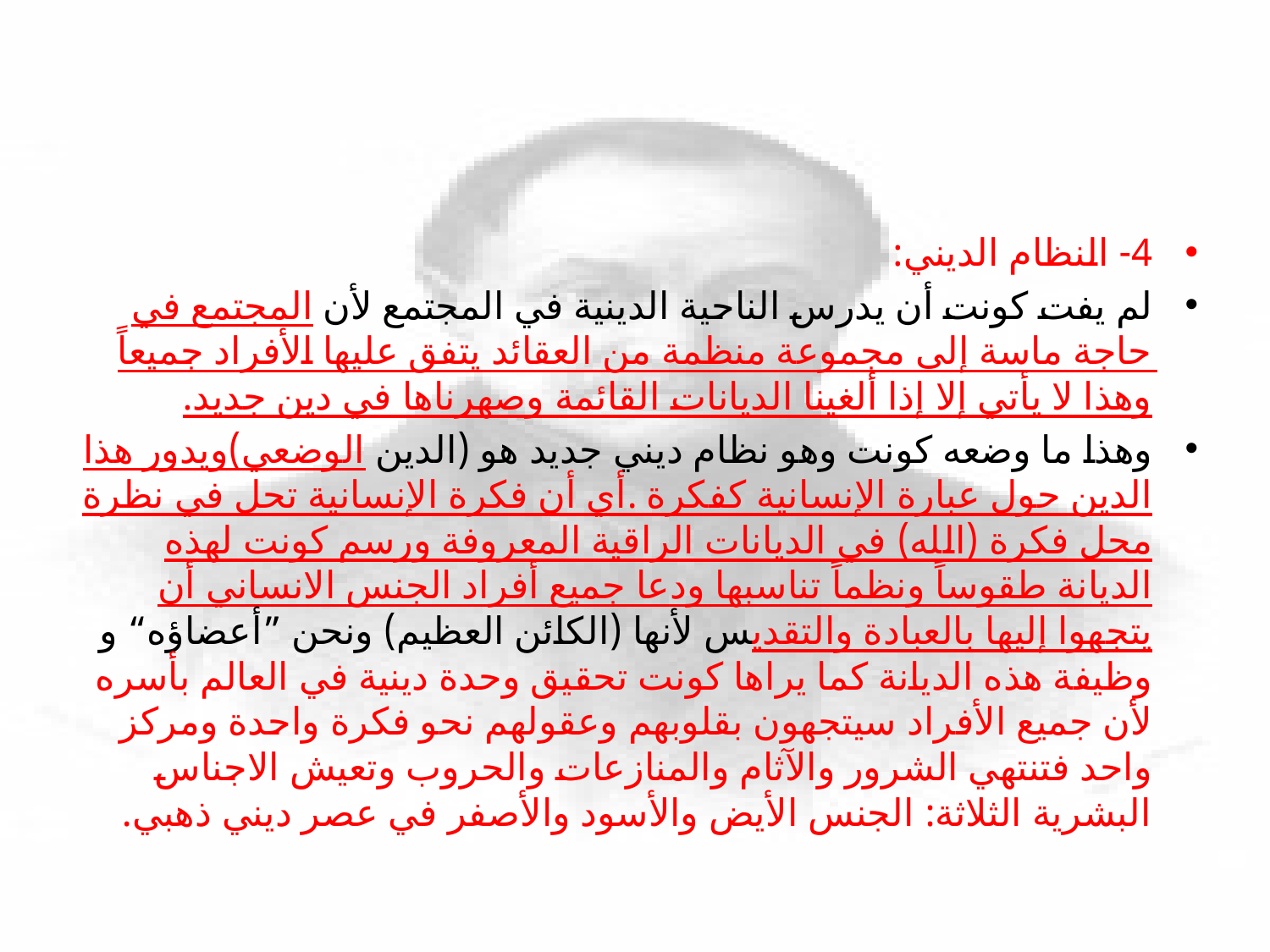

#
4- النظام الديني:
لم يفت كونت أن يدرس الناحية الدينية في المجتمع لأن المجتمع في حاجة ماسة إلى مجموعة منظمة من العقائد يتفق عليها الأفراد جميعاً وهذا لا يأتي إلا إذا ألغينا الديانات القائمة وصهرناها في دين جديد.
وهذا ما وضعه كونت وهو نظام ديني جديد هو (الدين الوضعي)ويدور هذا الدين حول عبارة الإنسانية كفكرة .أي أن فكرة الإنسانية تحل في نظرة محل فكرة (الله) في الديانات الراقية المعروفة ورسم كونت لهذه الديانة طقوساً ونظماً تناسبها ودعا جميع أفراد الجنس الانساني أن يتجهوا إليها بالعبادة والتقديس لأنها (الكائن العظيم) ونحن ”أعضاؤه“ و وظيفة هذه الديانة كما يراها كونت تحقيق وحدة دينية في العالم بأسره لأن جميع الأفراد سيتجهون بقلوبهم وعقولهم نحو فكرة واحدة ومركز واحد فتنتهي الشرور والآثام والمنازعات والحروب وتعيش الاجناس البشرية الثلاثة: الجنس الأيض والأسود والأصفر في عصر ديني ذهبي.